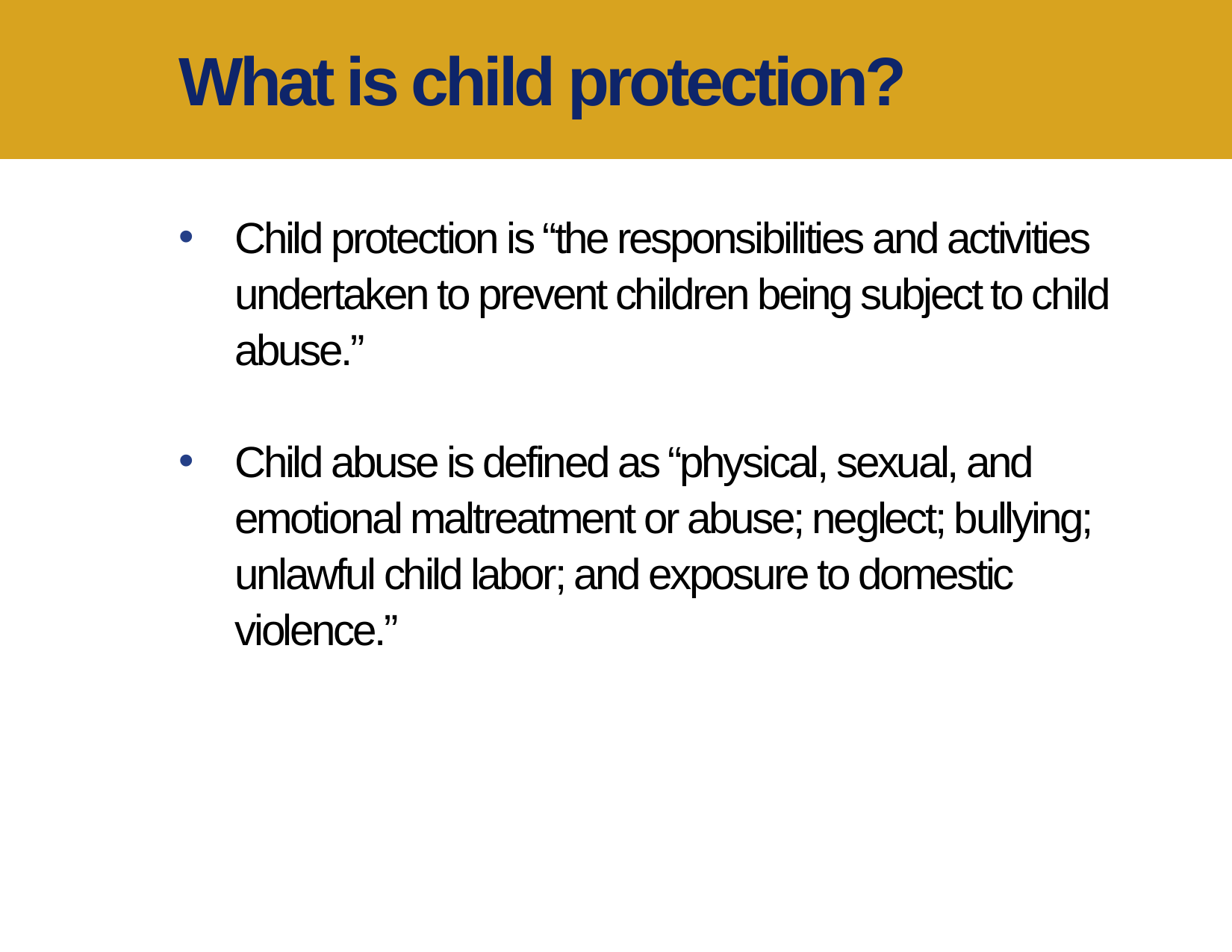

What is child protection?
Child protection is “the responsibilities and activities undertaken to prevent children being subject to child abuse.”

Child abuse is defined as “physical, sexual, and emotional maltreatment or abuse; neglect; bullying; unlawful child labor; and exposure to domestic violence.”
Author Name and Degree Here
MEASURE Evaluation
Your organization here

DATE FOR PRESENTATION IF NECESSARY
NAME OF MEETING